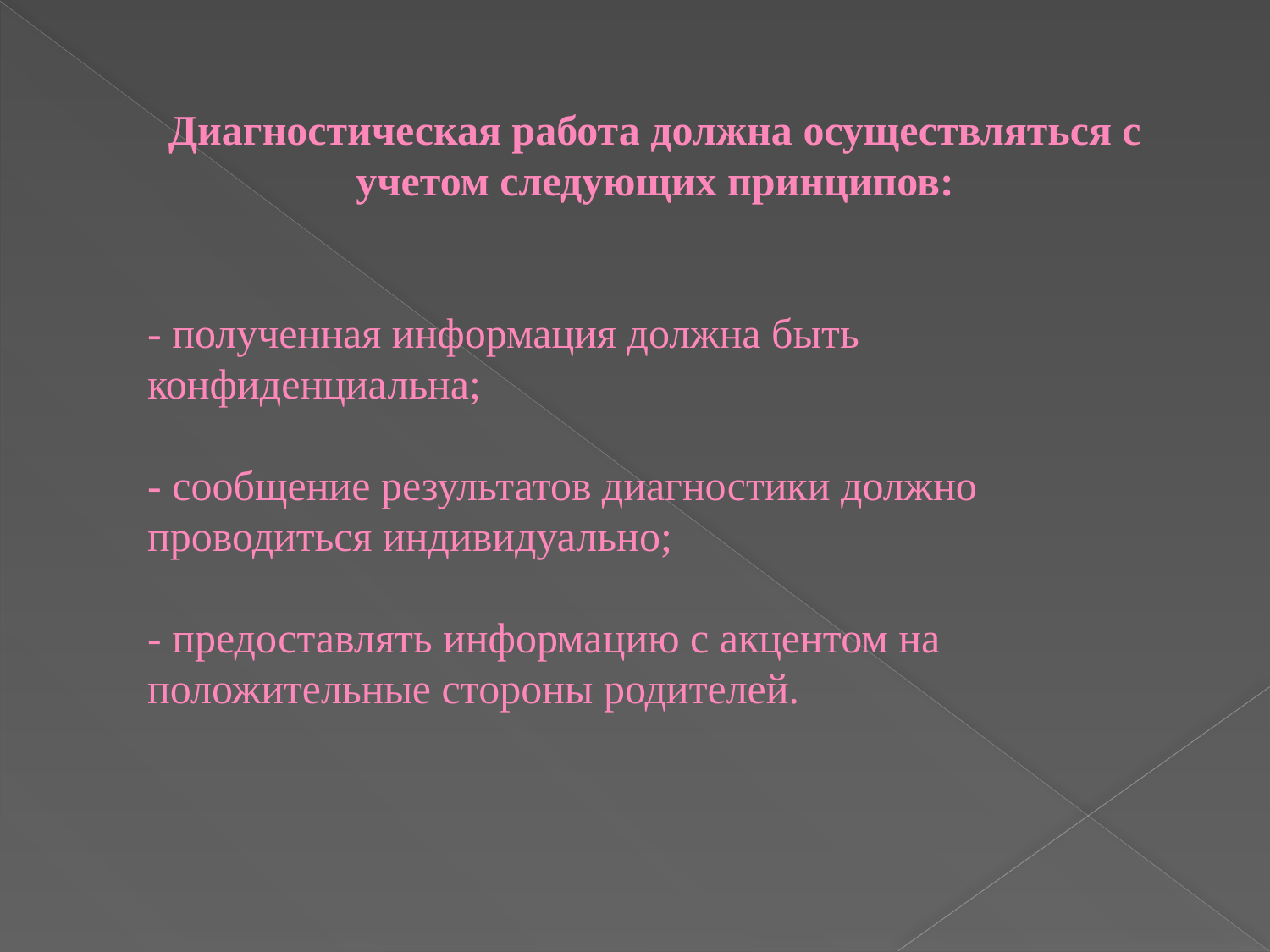

Диагностическая работа должна осуществляться с учетом следующих принципов:

- полученная информация должна быть конфиденциальна;

- сообщение результатов диагностики должно проводиться индивидуально;

- предоставлять информацию с акцентом на положительные стороны родителей.